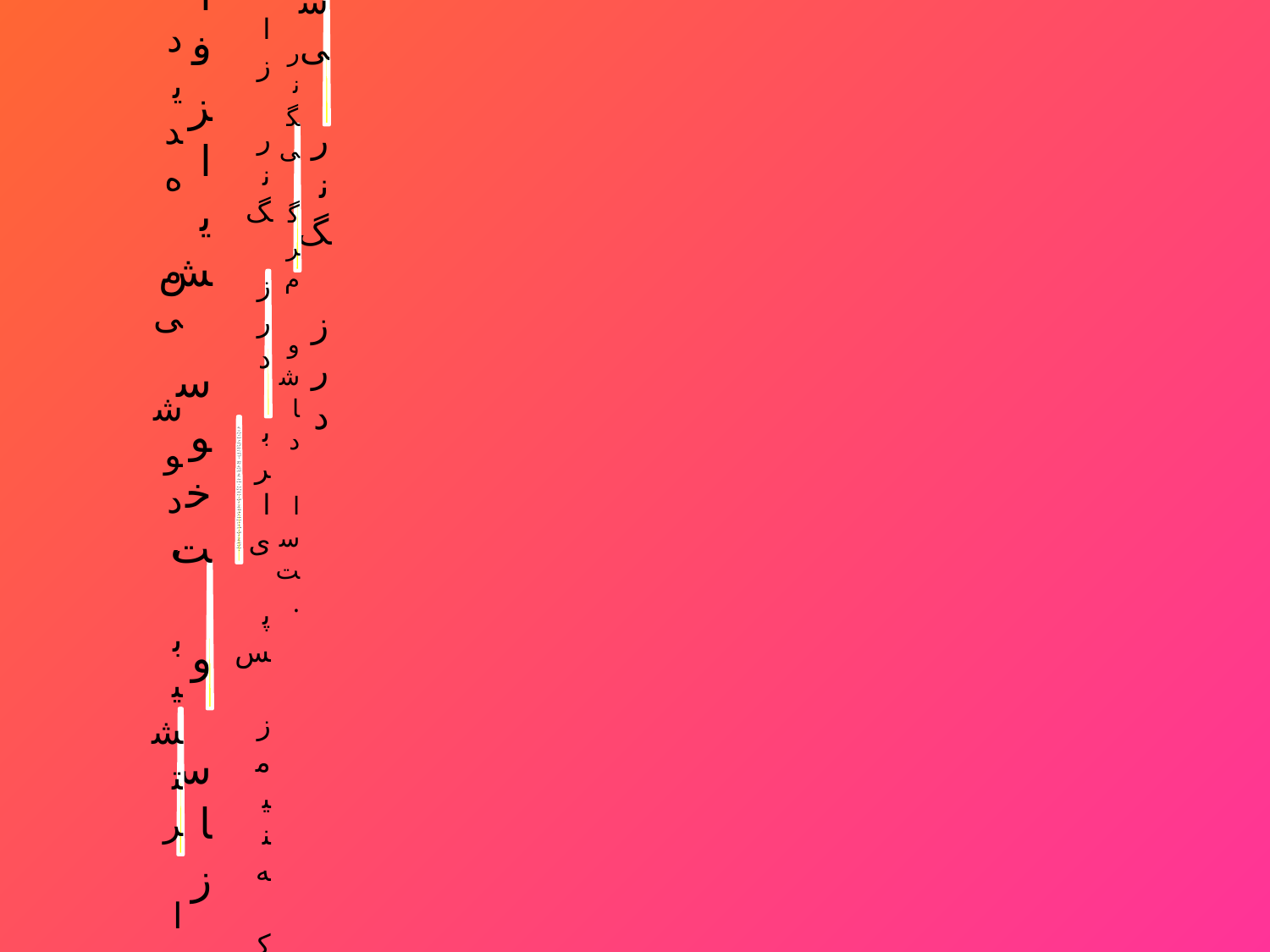

رنگ زرد می‌تواند احساس رنجیدگی و خشم را به وجود آورد. با وجودی که رنگ زرد به عنوان یک رنگ شاد شناخته می‌شود اما بیشتر مردم در اتاق‌های زرد رنگ، هیجانشان را از دست می‌دهند و بچه ها نیز در اتاق‌های زرد رنگ بیشتر گریه می‌کنند.
#